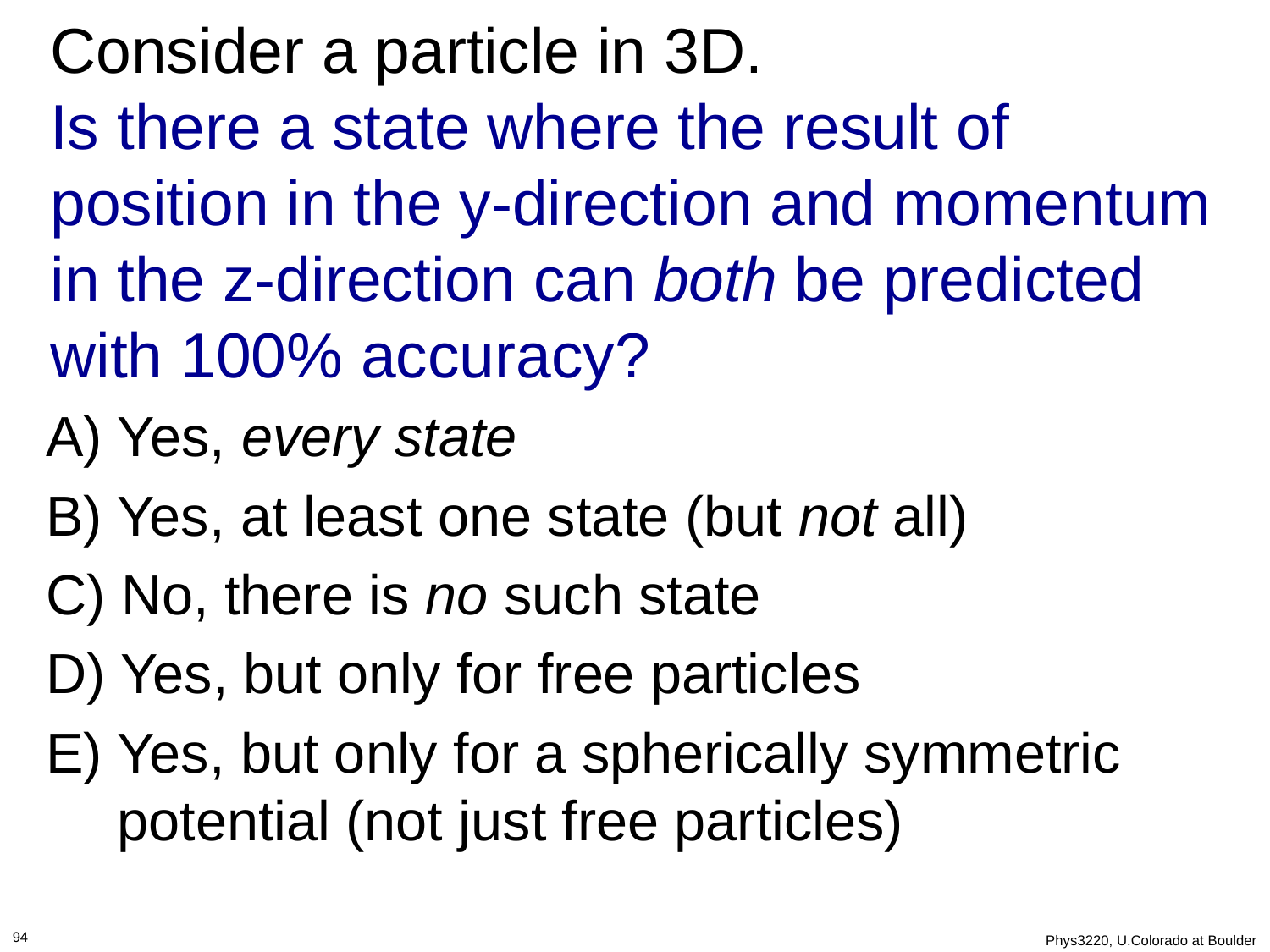

Consider a particle in 3D.
Is there a state where the result of position in the y-direction and momentum in the z-direction can both be predicted with 100% accuracy?
Yes, every state
B) Yes, at least one state (but not all)
C) No, there is no such state
D) Yes, but only for free particles
E) Yes, but only for a spherically symmetric potential (not just free particles)
94